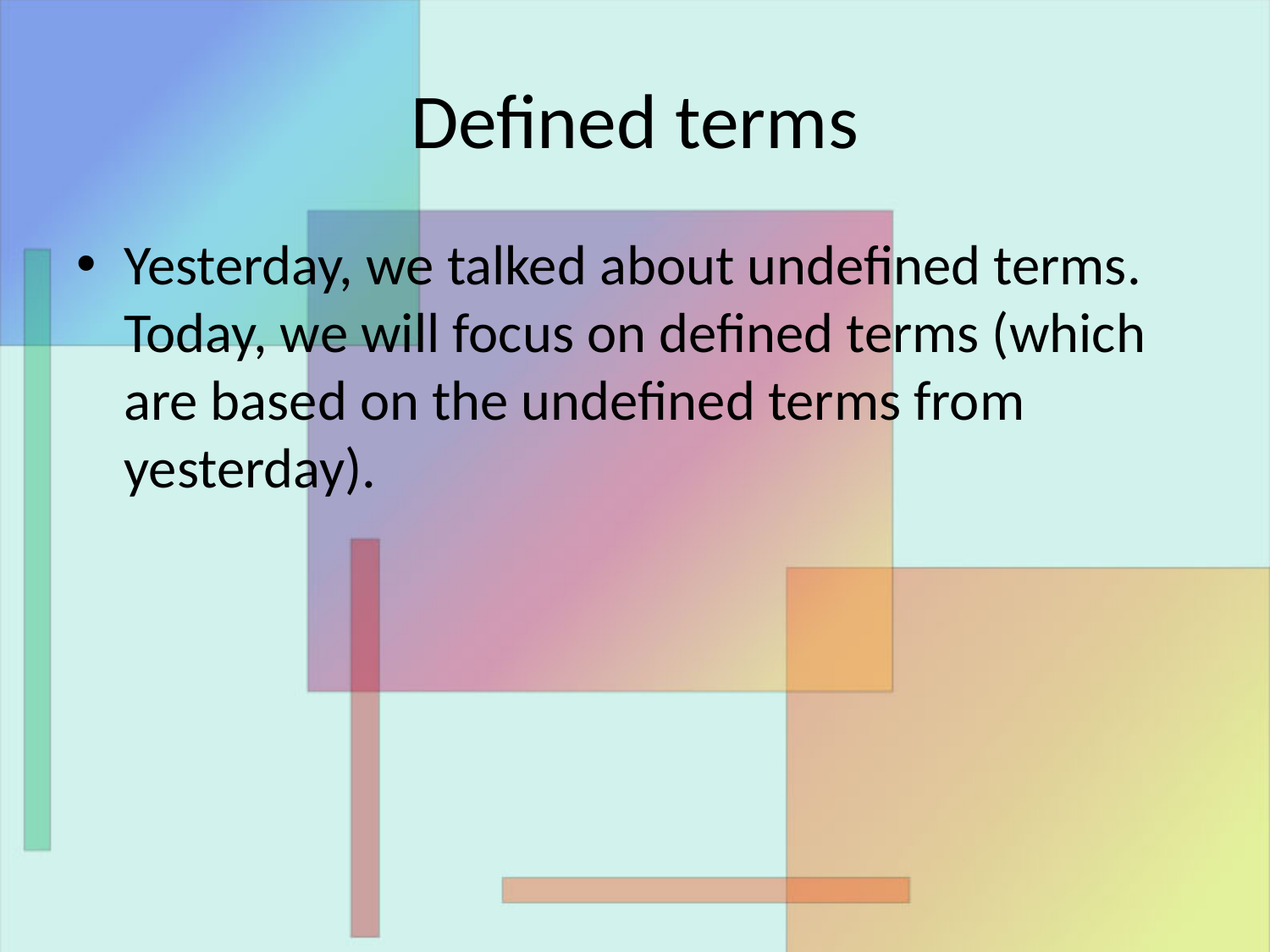

# Defined terms
Yesterday, we talked about undefined terms.  Today, we will focus on defined terms (which are based on the undefined terms from yesterday).